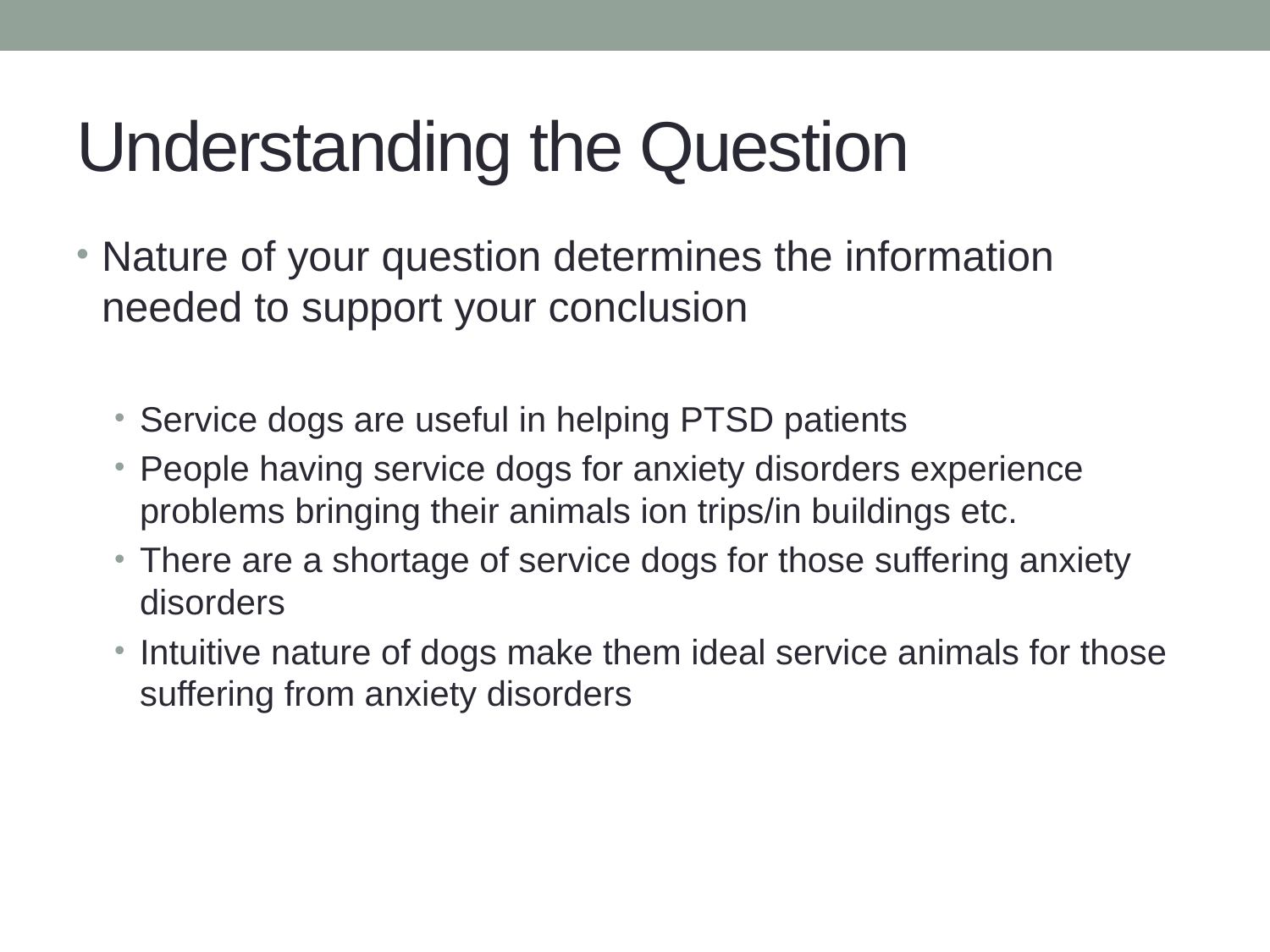

# Understanding the Question
Nature of your question determines the information needed to support your conclusion

Service dogs are useful in helping PTSD patients
People having service dogs for anxiety disorders experience problems bringing their animals ion trips/in buildings etc.
There are a shortage of service dogs for those suffering anxiety disorders
Intuitive nature of dogs make them ideal service animals for those suffering from anxiety disorders